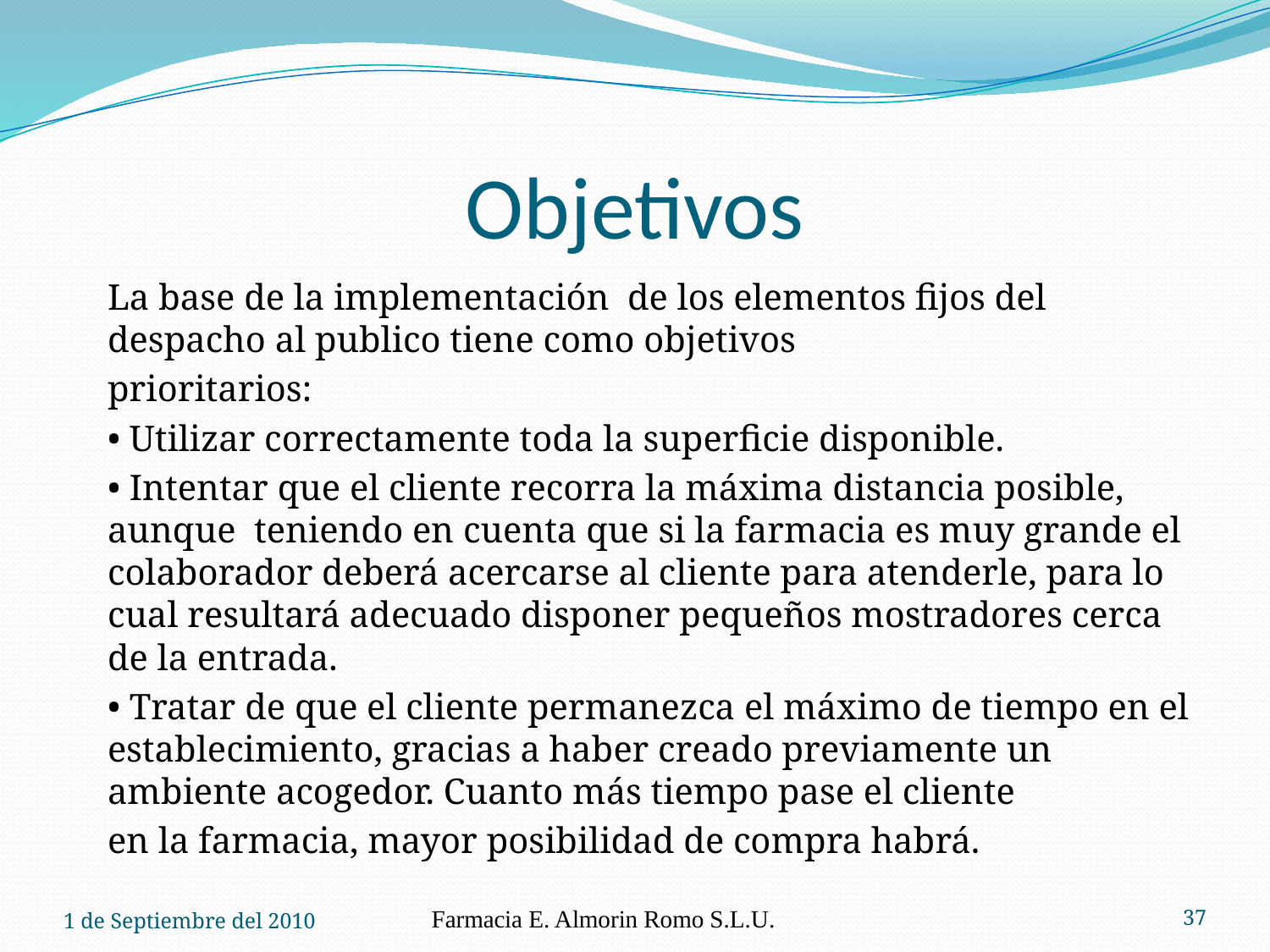

# Objetivos
	La base de la implementación  de los elementos fijos del despacho al publico tiene como objetivos
	prioritarios:
	• Utilizar correctamente toda la superficie disponible.
	• Intentar que el cliente recorra la máxima distancia posible, aunque  teniendo en cuenta que si la farmacia es muy grande el colaborador deberá acercarse al cliente para atenderle, para lo cual resultará adecuado disponer pequeños mostradores cerca de la entrada.
	• Tratar de que el cliente permanezca el máximo de tiempo en el establecimiento, gracias a haber creado previamente un ambiente acogedor. Cuanto más tiempo pase el cliente
	en la farmacia, mayor posibilidad de compra habrá.
1 de Septiembre del 2010
Farmacia E. Almorin Romo S.L.U.
37